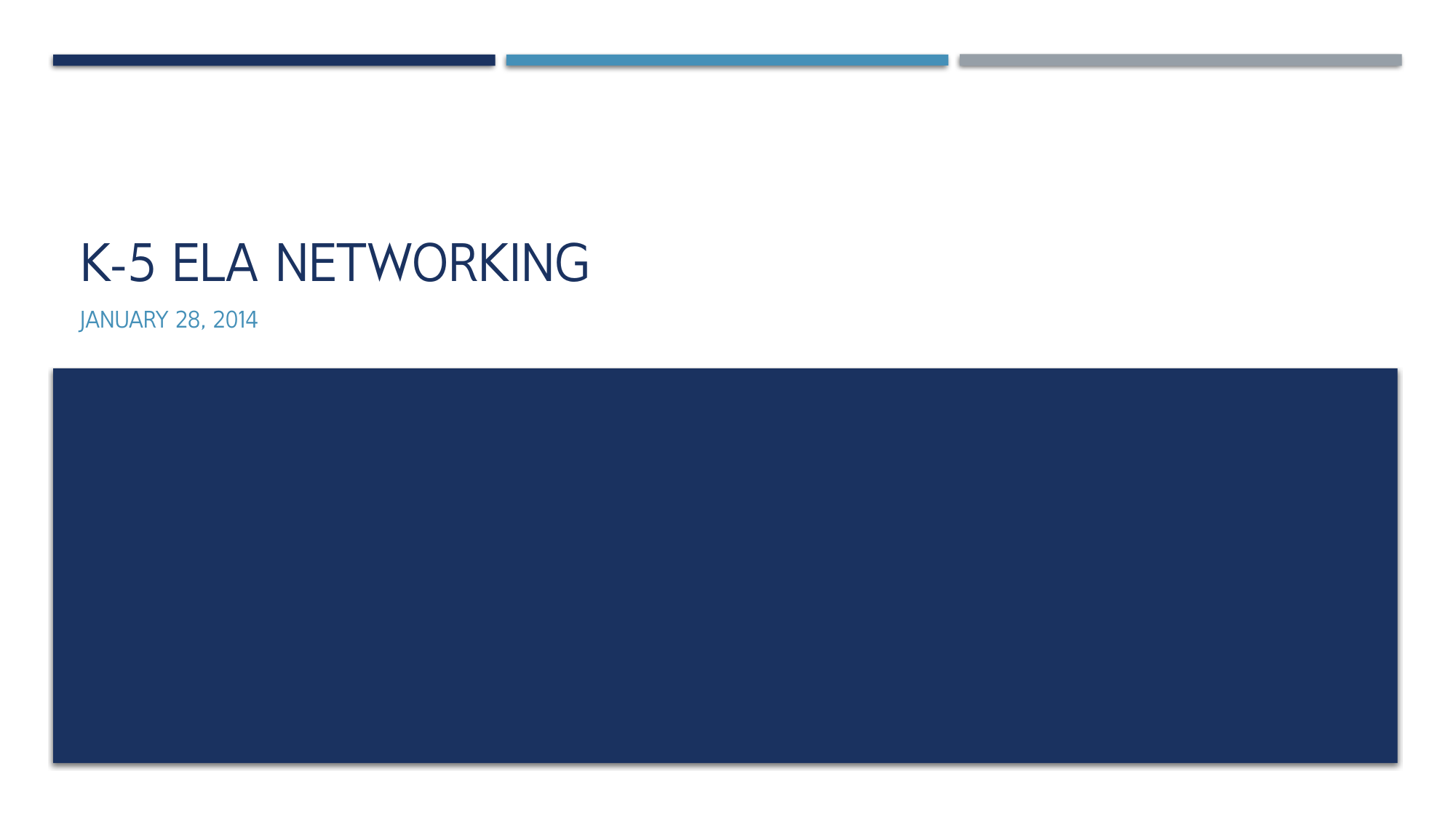

# K-5 ELA Networking
January 28, 2014